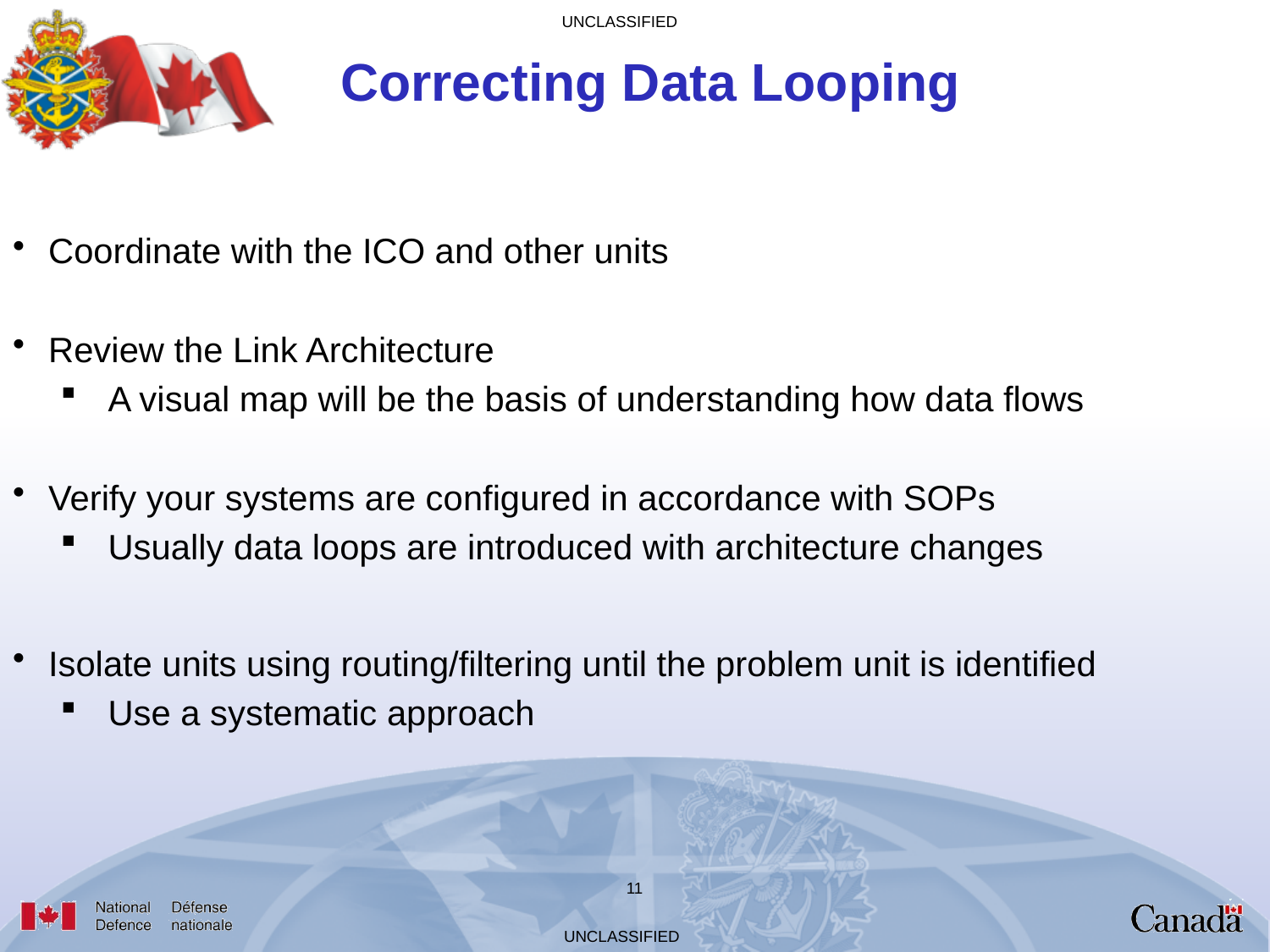

# Correcting Data Looping
Coordinate with the ICO and other units

Review the Link Architecture
A visual map will be the basis of understanding how data flows

Verify your systems are configured in accordance with SOPs
Usually data loops are introduced with architecture changes

Isolate units using routing/filtering until the problem unit is identified
Use a systematic approach